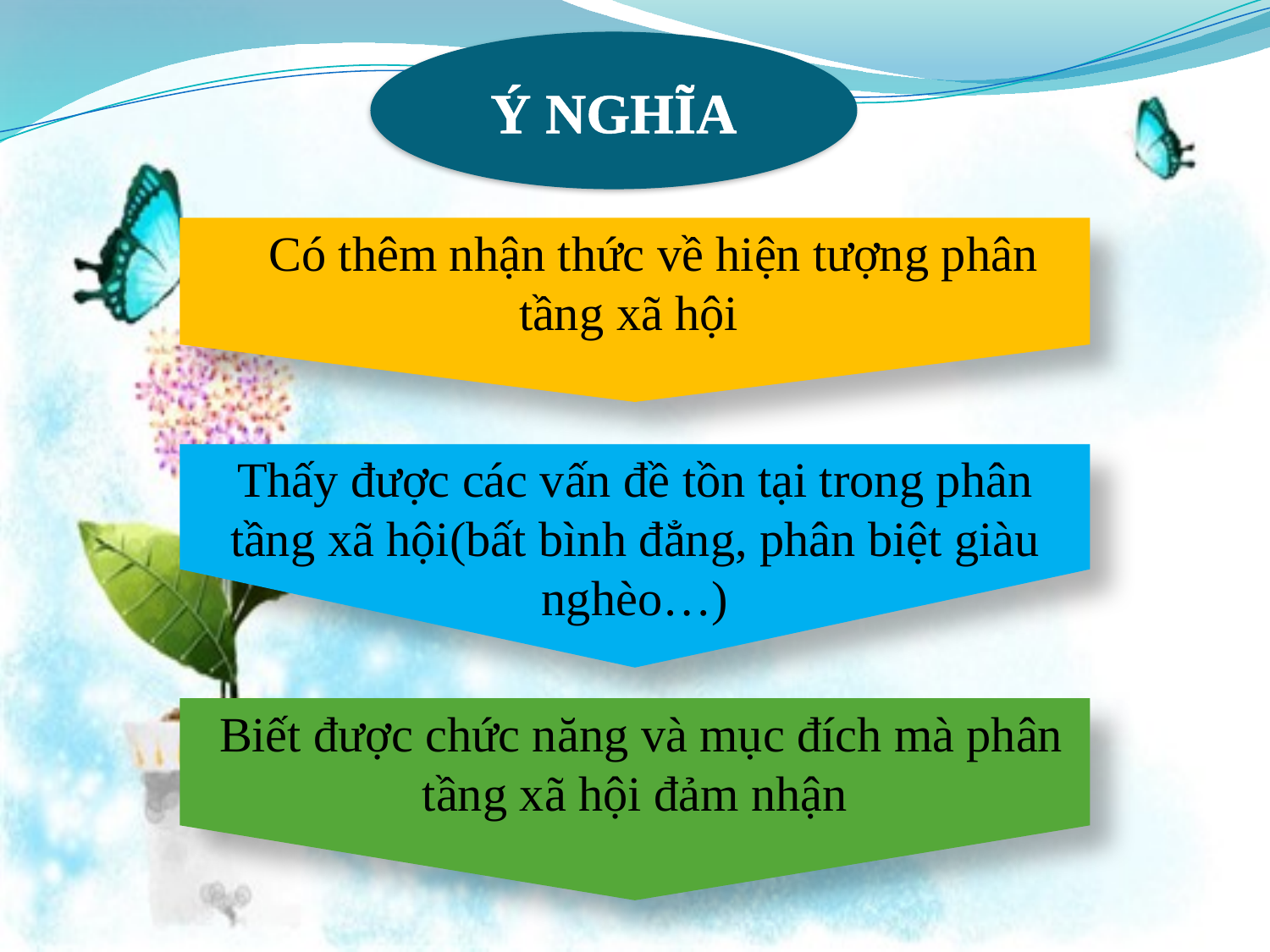

Ý NGHĨA
   Có thêm nhận thức về hiện tượng phân tầng xã hội

Thấy được các vấn đề tồn tại trong phân tầng xã hội(bất bình đẳng, phân biệt giàu nghèo…)
 Biết được chức năng và mục đích mà phân tầng xã hội đảm nhận